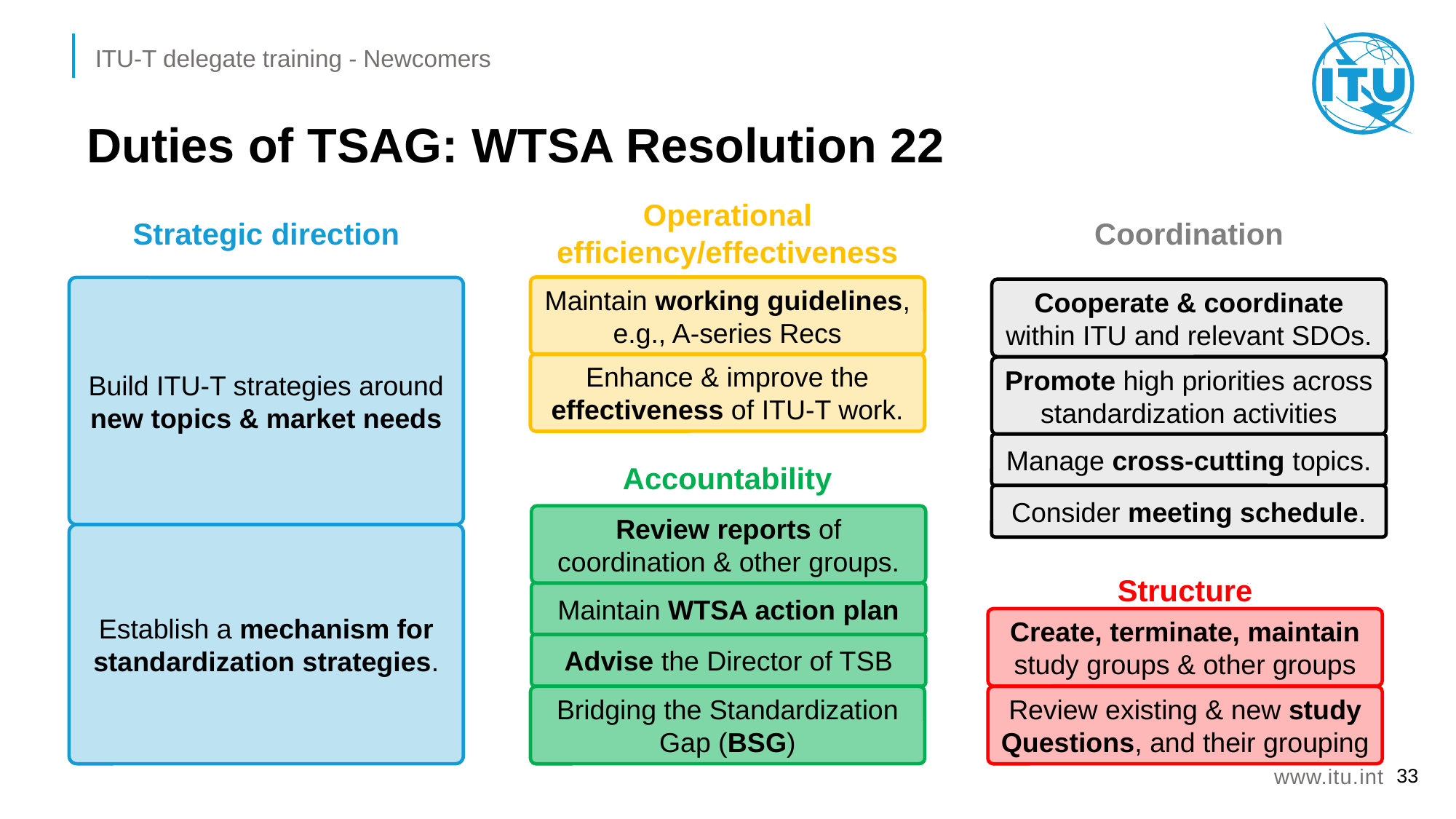

# Duties of TSAG: WTSA Resolution 22
Operational
efficiency/effectiveness
Maintain working guidelines, e.g., A-series Recs
Enhance & improve the effectiveness of ITU-T work.
Strategic direction
Build ITU-T strategies around new topics & market needs
Establish a mechanism for standardization strategies.
Coordination
Cooperate & coordinate within ITU and relevant SDOs.
Promote high priorities across standardization activities
Manage cross-cutting topics.
Consider meeting schedule.
Accountability
Review reports of coordination & other groups.
Maintain WTSA action plan
Advise the Director of TSB
Bridging the Standardization Gap (BSG)
Structure
Create, terminate, maintain study groups & other groups
Review existing & new study Questions, and their grouping